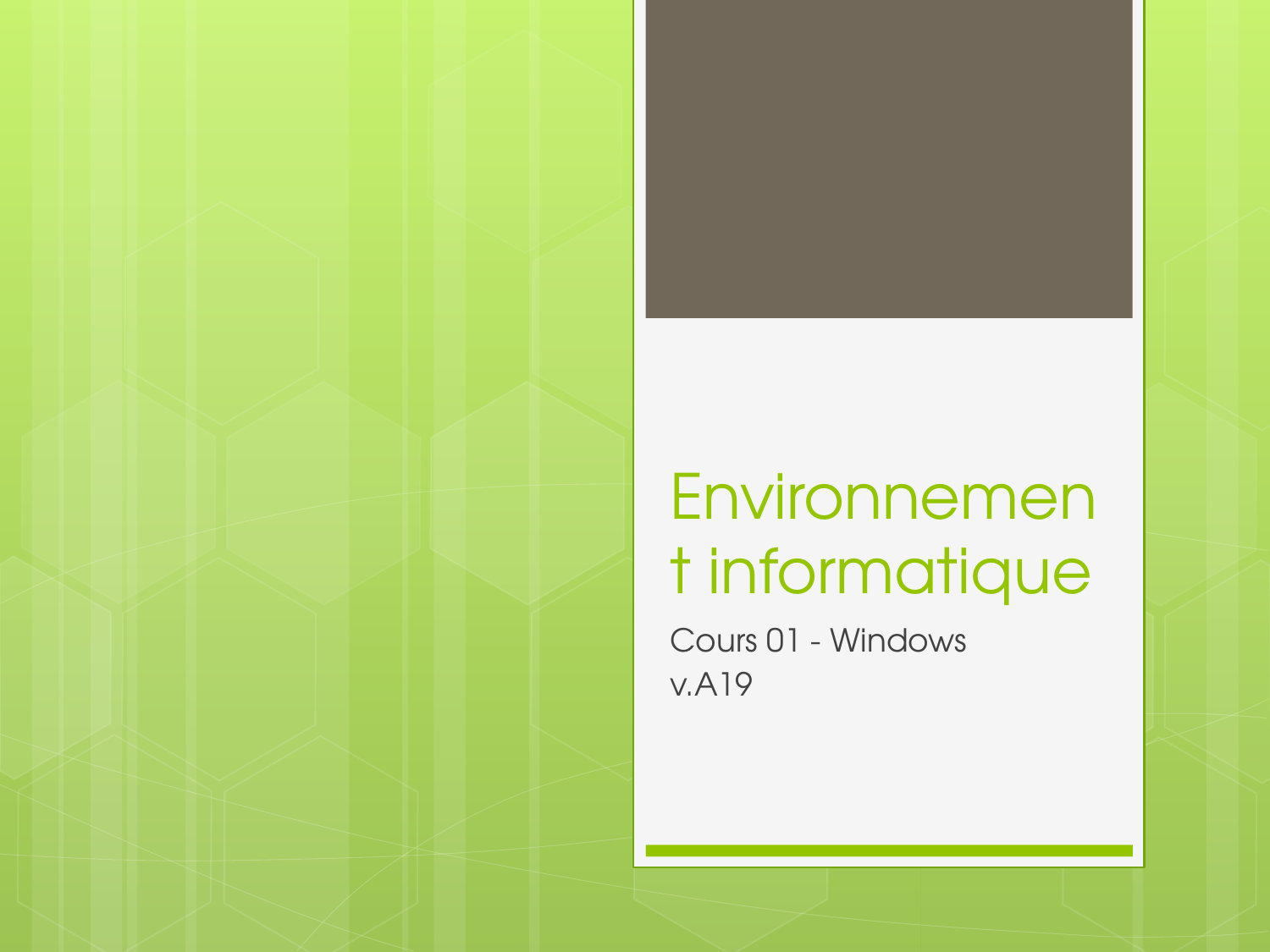

# Environnement informatique
Cours 01 - Windows
v.A19